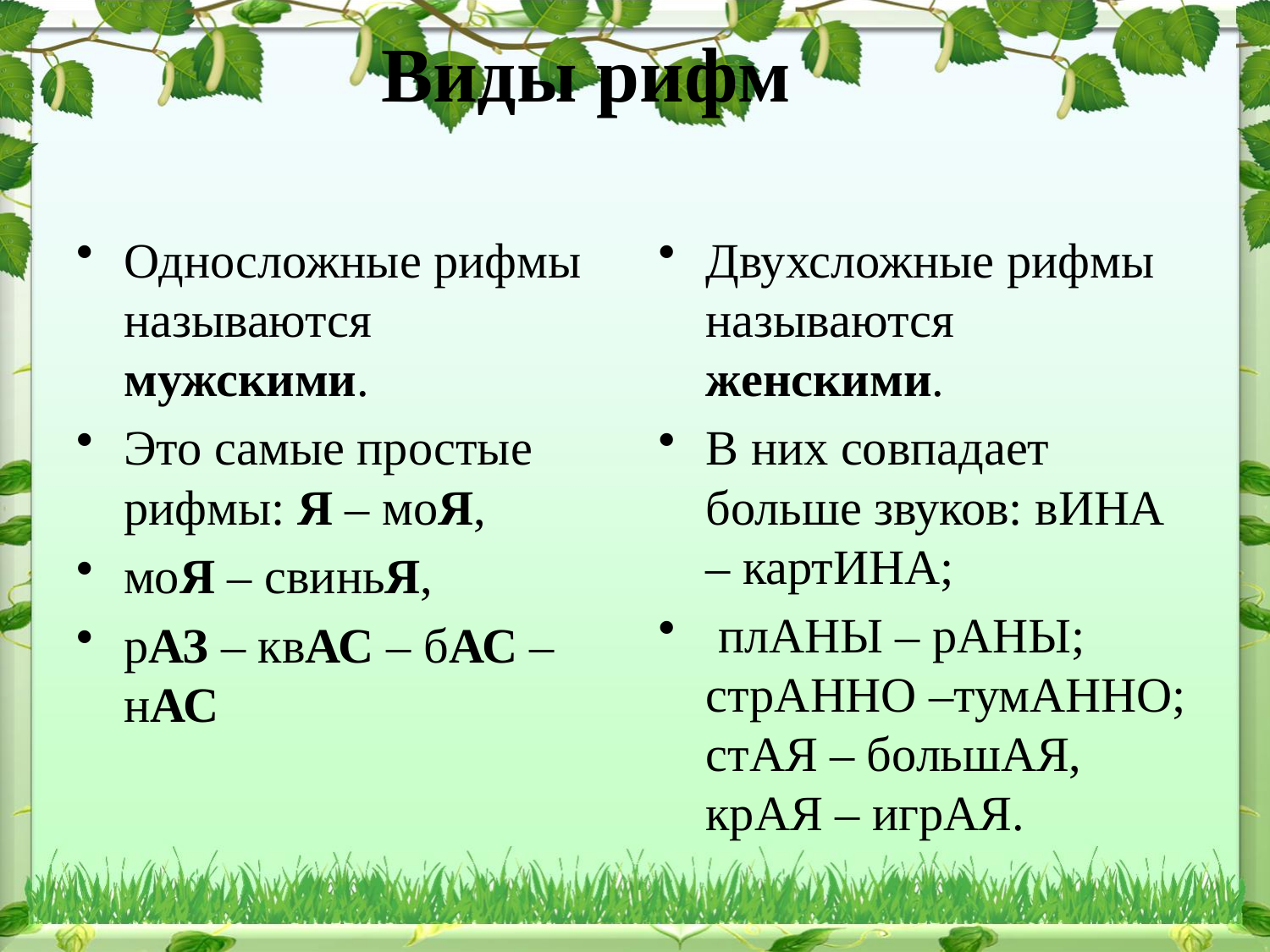

# Виды рифм
Односложные рифмы называются мужскими.
Это самые простые рифмы: Я – моЯ,
моЯ – свиньЯ,
рАЗ – квАС – бАС – нАС

Двухсложные рифмы называются женскими.
В них совпадает больше звуков: вИНА – картИНА;
 плАНЫ – рАНЫ; стрАННО –тумАННО; стАЯ – большАЯ, крАЯ – игрАЯ.